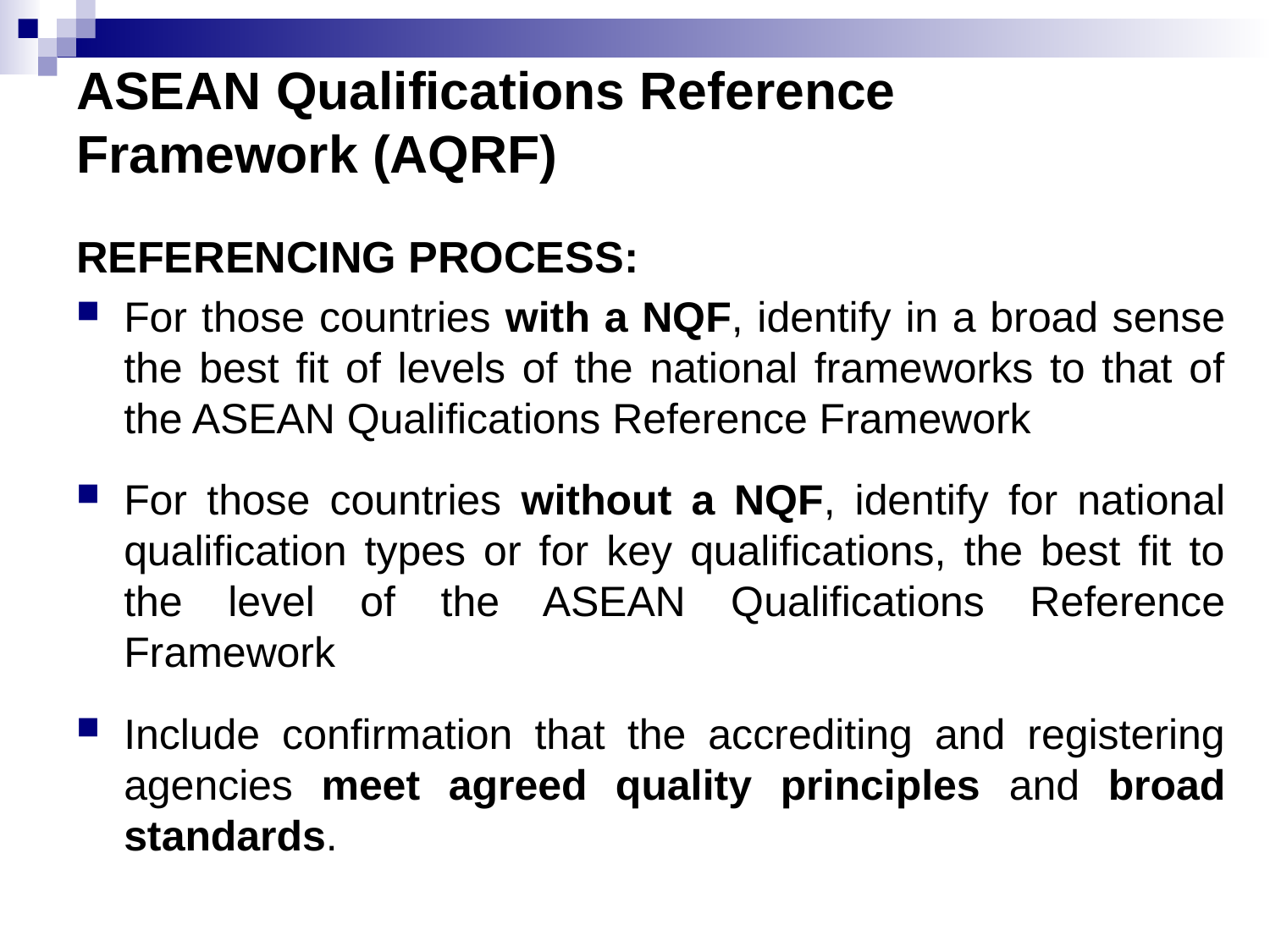

ASEAN Qualifications Reference
Framework (AQRF)
REFERENCING PROCESS:
For those countries with a NQF, identify in a broad sense the best fit of levels of the national frameworks to that of the ASEAN Qualifications Reference Framework

For those countries without a NQF, identify for national qualification types or for key qualifications, the best fit to the level of the ASEAN Qualifications Reference Framework

Include confirmation that the accrediting and registering agencies meet agreed quality principles and broad standards.